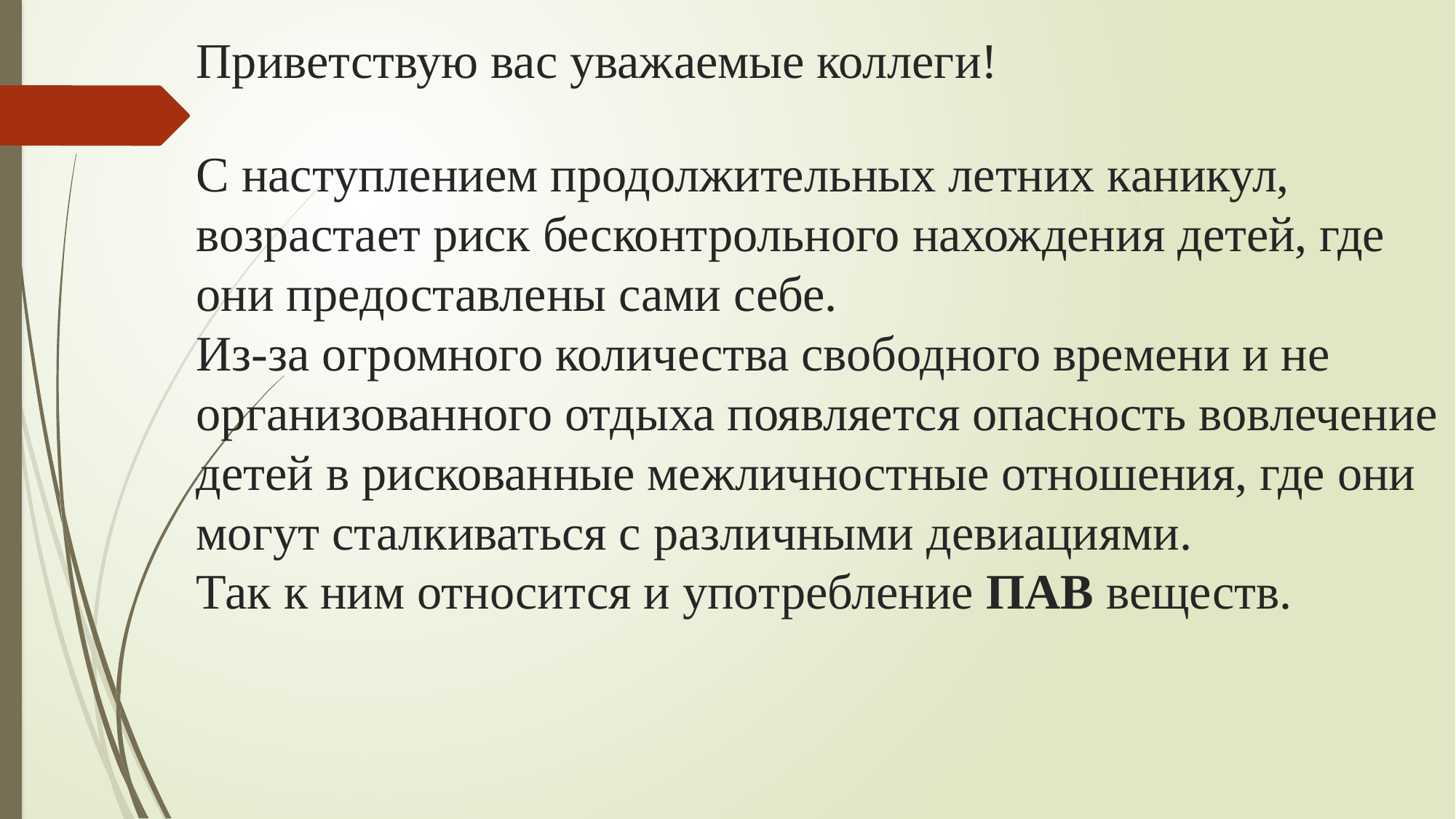

# Приветствую вас уважаемые коллеги! С наступлением продолжительных летних каникул, возрастает риск бесконтрольного нахождения детей, где они предоставлены сами себе. Из-за огромного количества свободного времени и не организованного отдыха появляется опасность вовлечение детей в рискованные межличностные отношения, где они могут сталкиваться с различными девиациями. Так к ним относится и употребление ПАВ веществ.